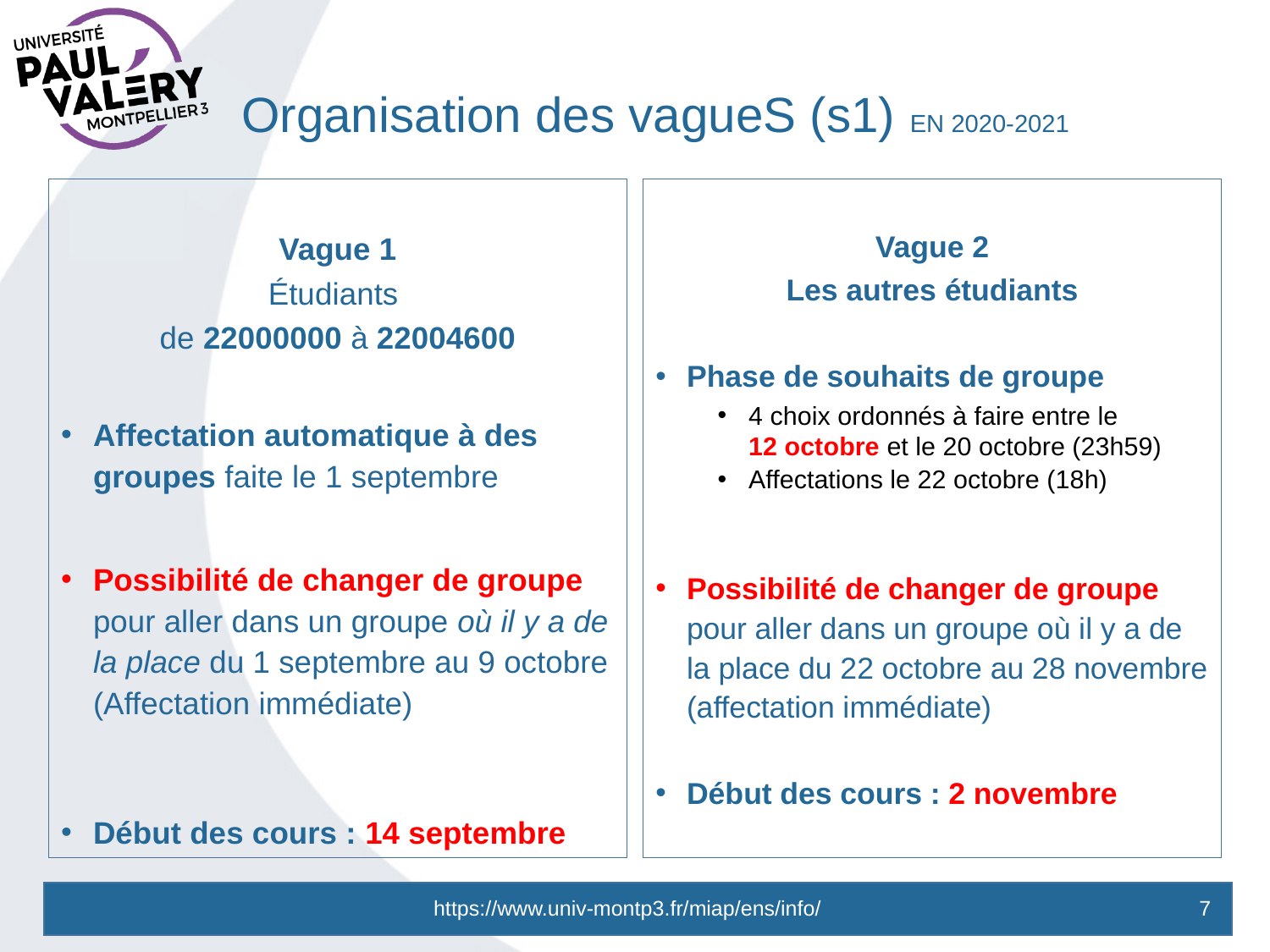

# Organisation des vagueS (s1) EN 2020-2021

Vague 1
Étudiants
de 22000000 à 22004600

Affectation automatique à des groupes faite le 1 septembre

Possibilité de changer de groupe pour aller dans un groupe où il y a de la place du 1 septembre au 9 octobre (Affectation immédiate)

Début des cours : 14 septembre

Vague 2
Les autres étudiants

Phase de souhaits de groupe
4 choix ordonnés à faire entre le
12 octobre et le 20 octobre (23h59)
Affectations le 22 octobre (18h)

Possibilité de changer de groupe pour aller dans un groupe où il y a de la place du 22 octobre au 28 novembre
(affectation immédiate)

Début des cours : 2 novembre

https://www.univ-montp3.fr/miap/ens/info/
7